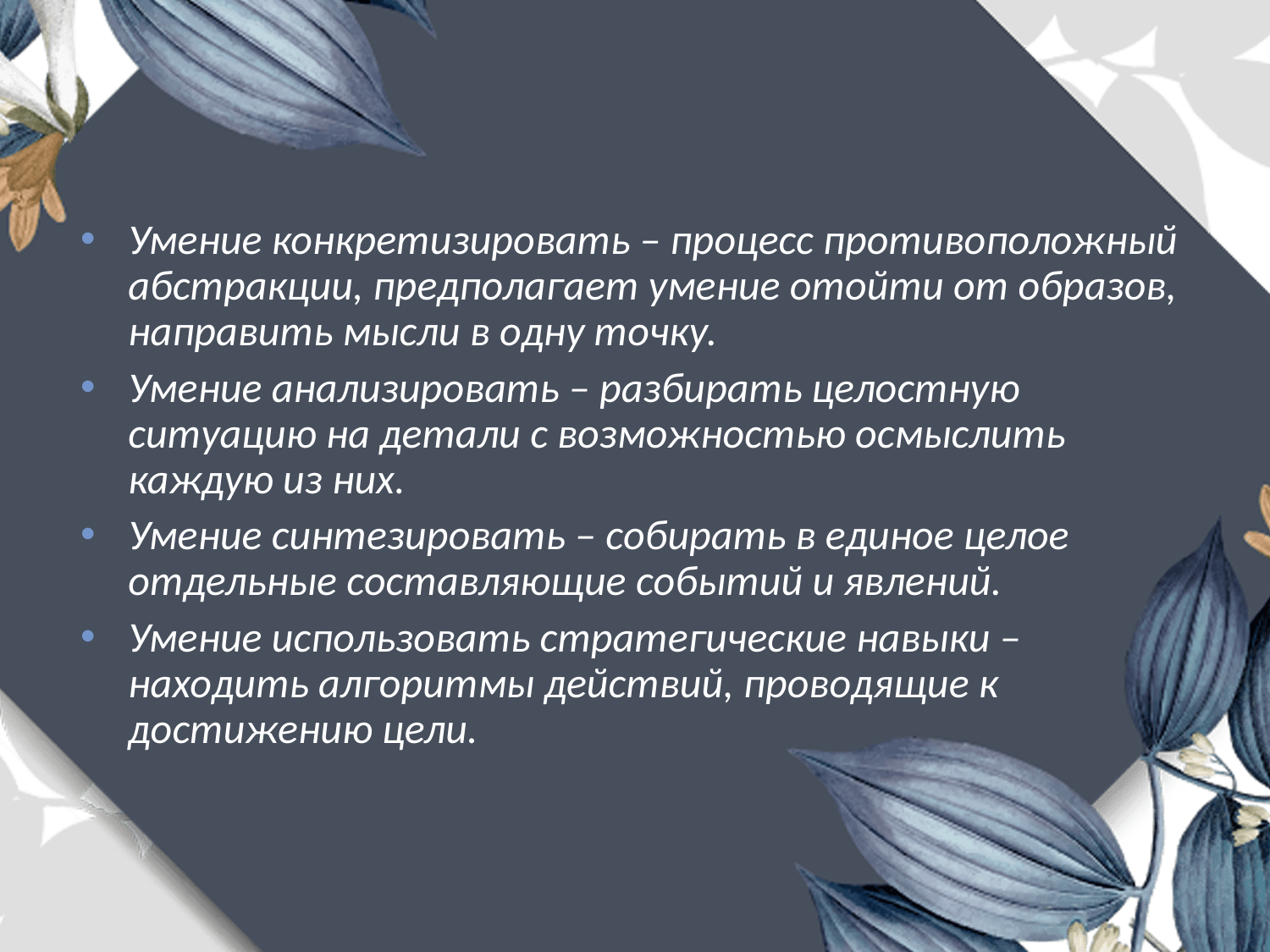

Умение конкретизировать – процесс противоположный абстракции, предполагает умение отойти от образов, направить мысли в одну точку.
Умение анализировать – разбирать целостную ситуацию на детали с возможностью осмыслить каждую из них.
Умение синтезировать – собирать в единое целое отдельные составляющие событий и явлений.
Умение использовать стратегические навыки – находить алгоритмы действий, проводящие к достижению цели.